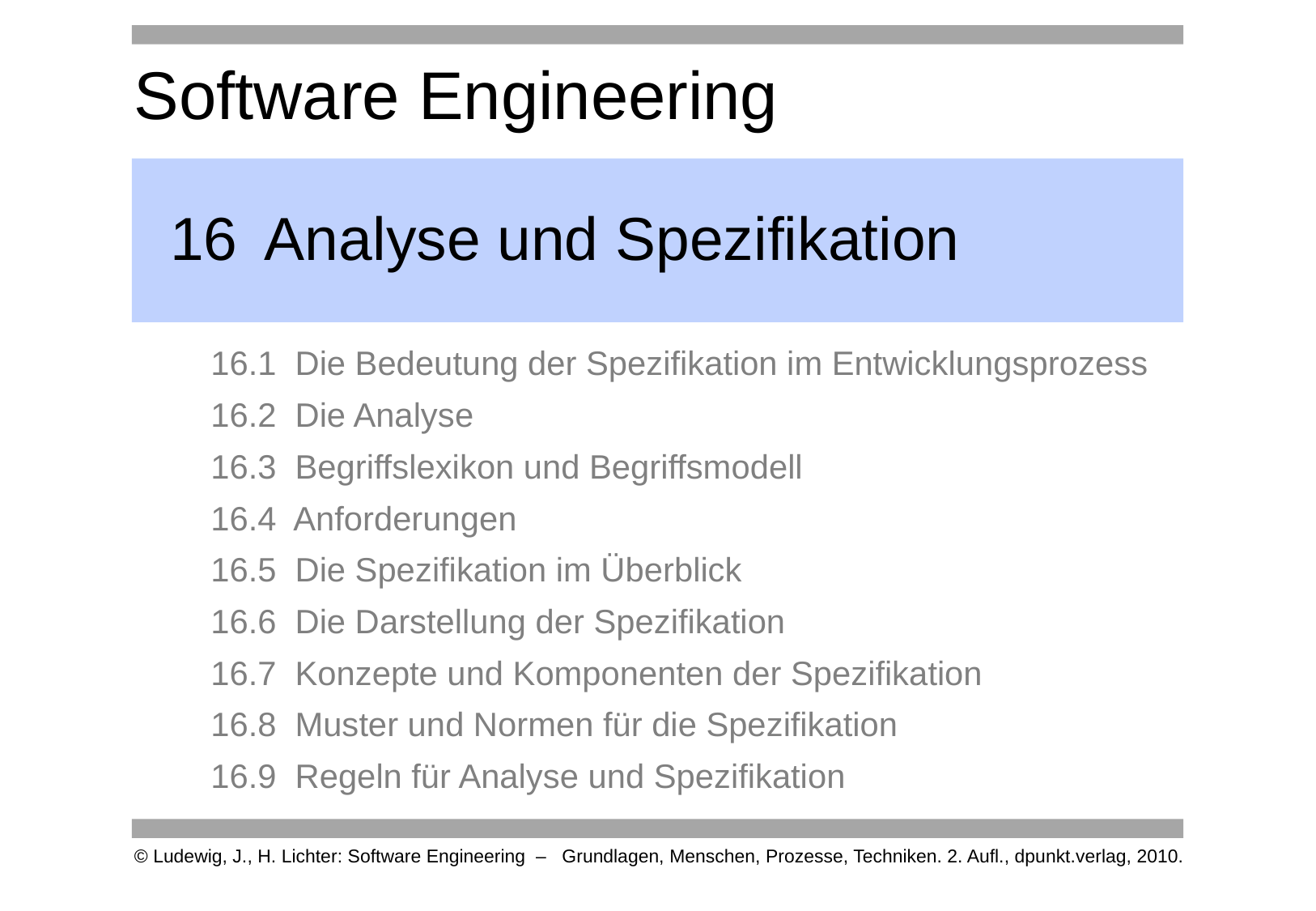

# 16	Analyse und Spezifikation
16.1  Die Bedeutung der Spezifikation im Entwicklungsprozess
16.2  Die Analyse
16.3  Begriffslexikon und Begriffsmodell
16.4  Anforderungen
16.5  Die Spezifikation im Überblick
16.6  Die Darstellung der Spezifikation
16.7  Konzepte und Komponenten der Spezifikation
16.8  Muster und Normen für die Spezifikation
16.9  Regeln für Analyse und Spezifikation